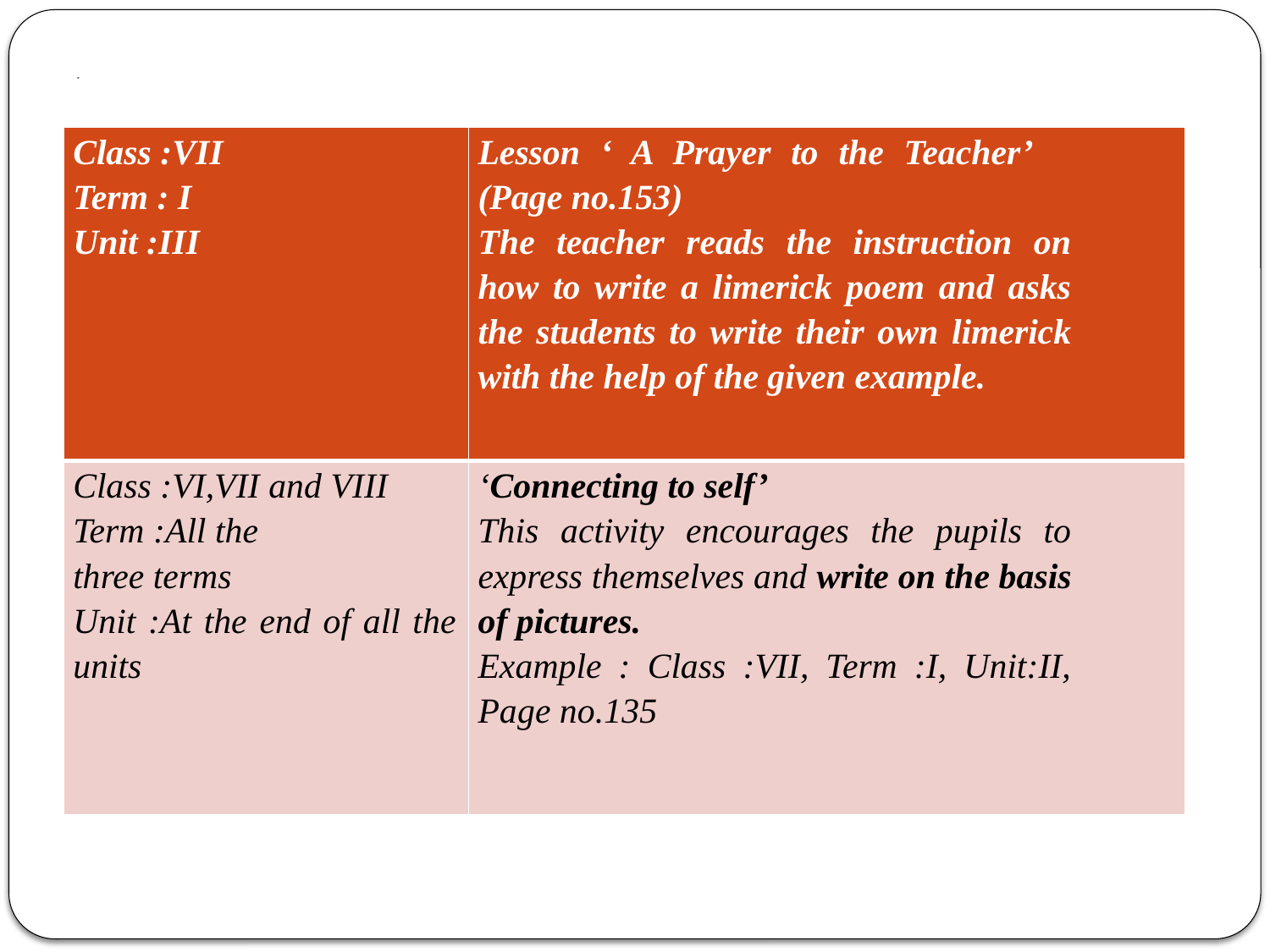

# .
| Class :VII Term : I Unit :III | Lesson ‘ A Prayer to the Teacher’ (Page no.153) The teacher reads the instruction on how to write a limerick poem and asks the students to write their own limerick with the help of the given example. |
| --- | --- |
| Class :VI,VII and VIII Term :All the three terms Unit :At the end of all the units | ‘Connecting to self’ This activity encourages the pupils to express themselves and write on the basis of pictures. Example : Class :VII, Term :I, Unit:II, Page no.135 |